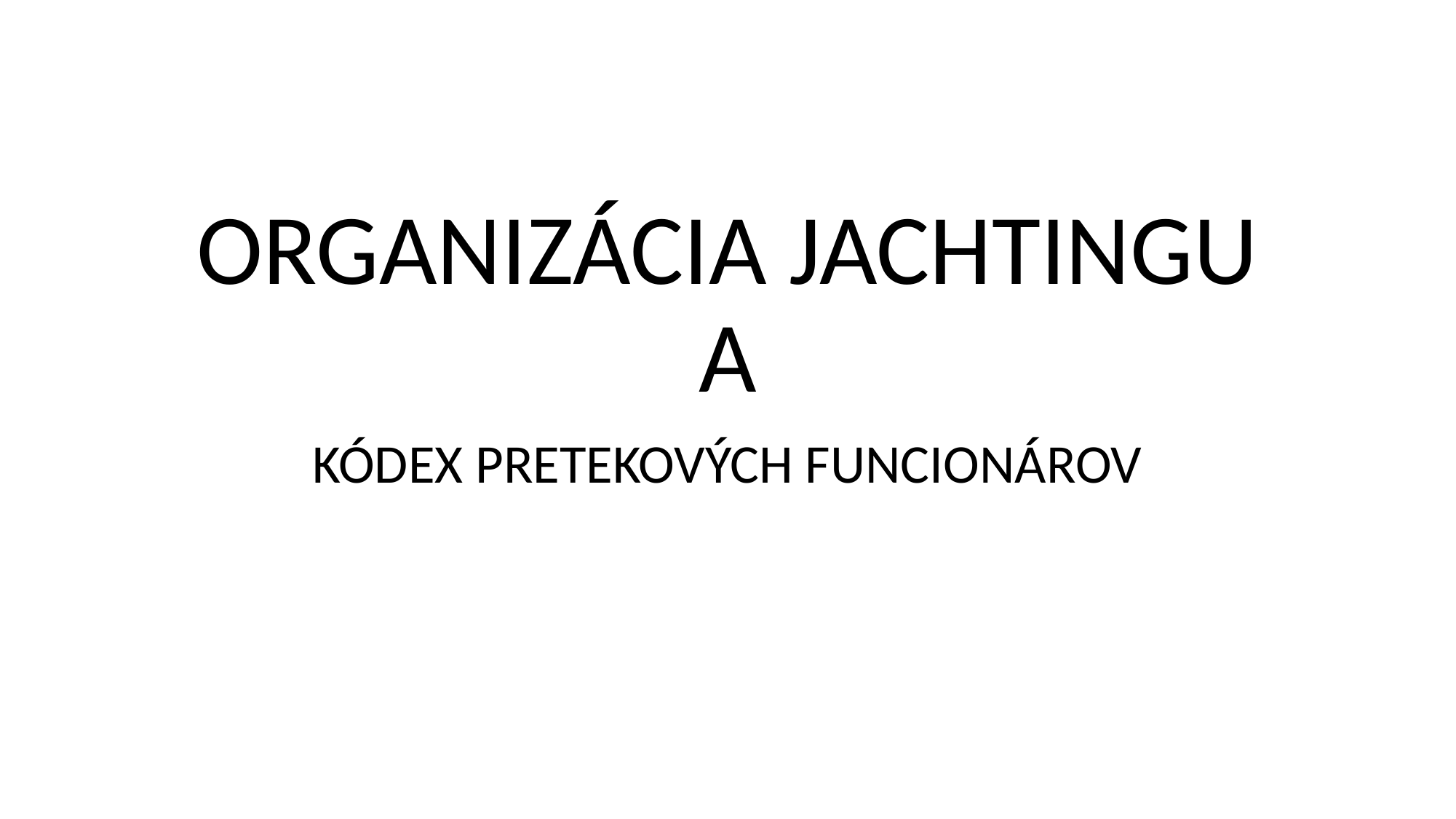

# ORGANIZÁCIA JACHTINGU A
 KÓDEX PRETEKOVÝCH FUNCIONÁROV